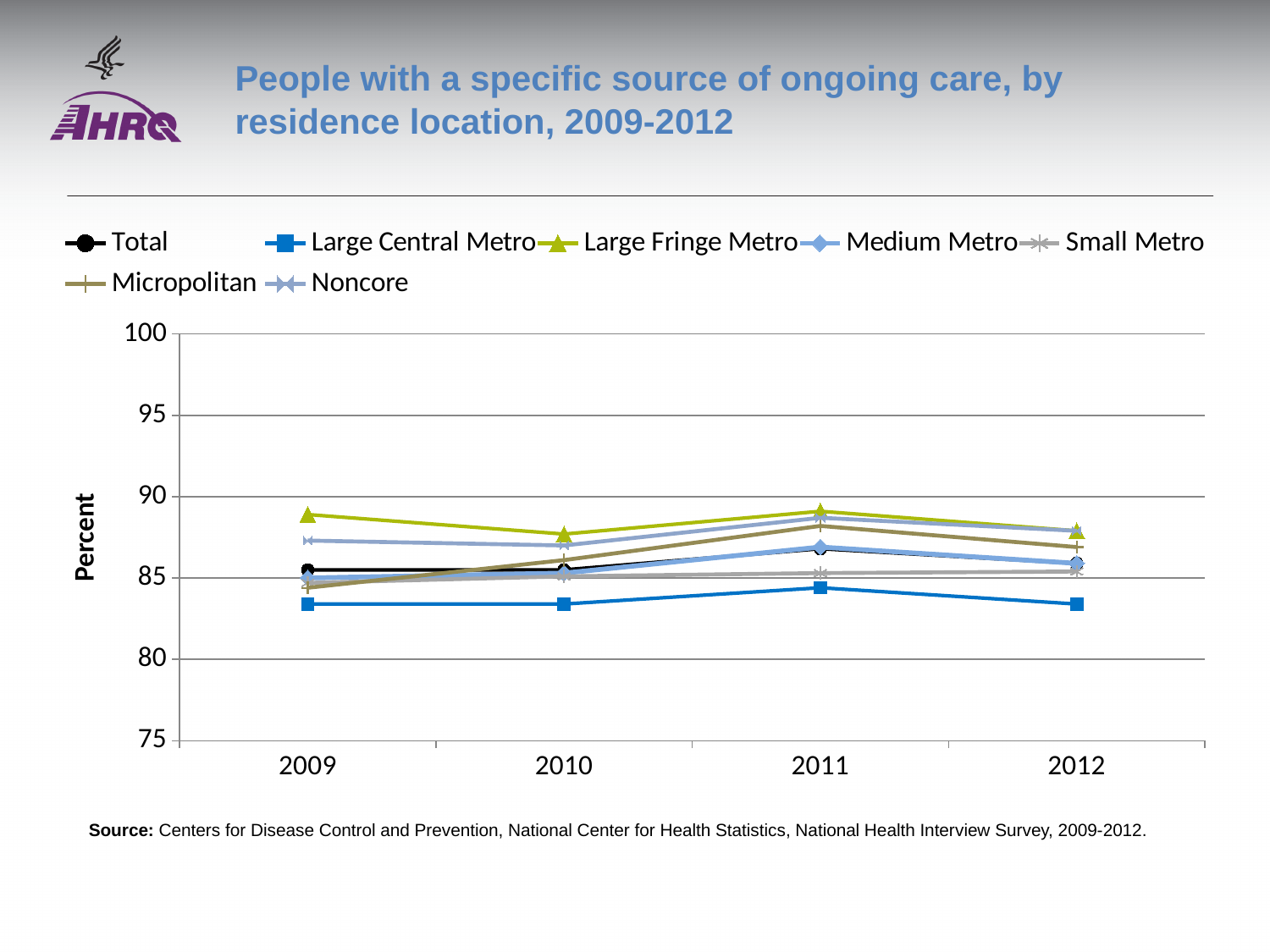

# People with a specific source of ongoing care, by residence location, 2009-2012

### Chart

| Category | Total | Large Central Metro | Large Fringe Metro | Medium Metro | Small Metro | Micropolitan  | Noncore |
|---|---|---|---|---|---|---|---|
| 2009 | 85.5 | 83.4 | 88.9 | 85.0 | 84.7 | 84.4 | 87.3 |
| 2010 | 85.5 | 83.4 | 87.7 | 85.3 | 85.1 | 86.1 | 87.0 |
| 2011 | 86.8 | 84.4 | 89.1 | 86.9 | 85.3 | 88.2 | 88.7 |
| 2012 | 85.9 | 83.4 | 87.9 | 85.9 | 85.4 | 86.9 | 87.9 |
Source: Centers for Disease Control and Prevention, National Center for Health Statistics, National Health Interview Survey, 2009-2012.